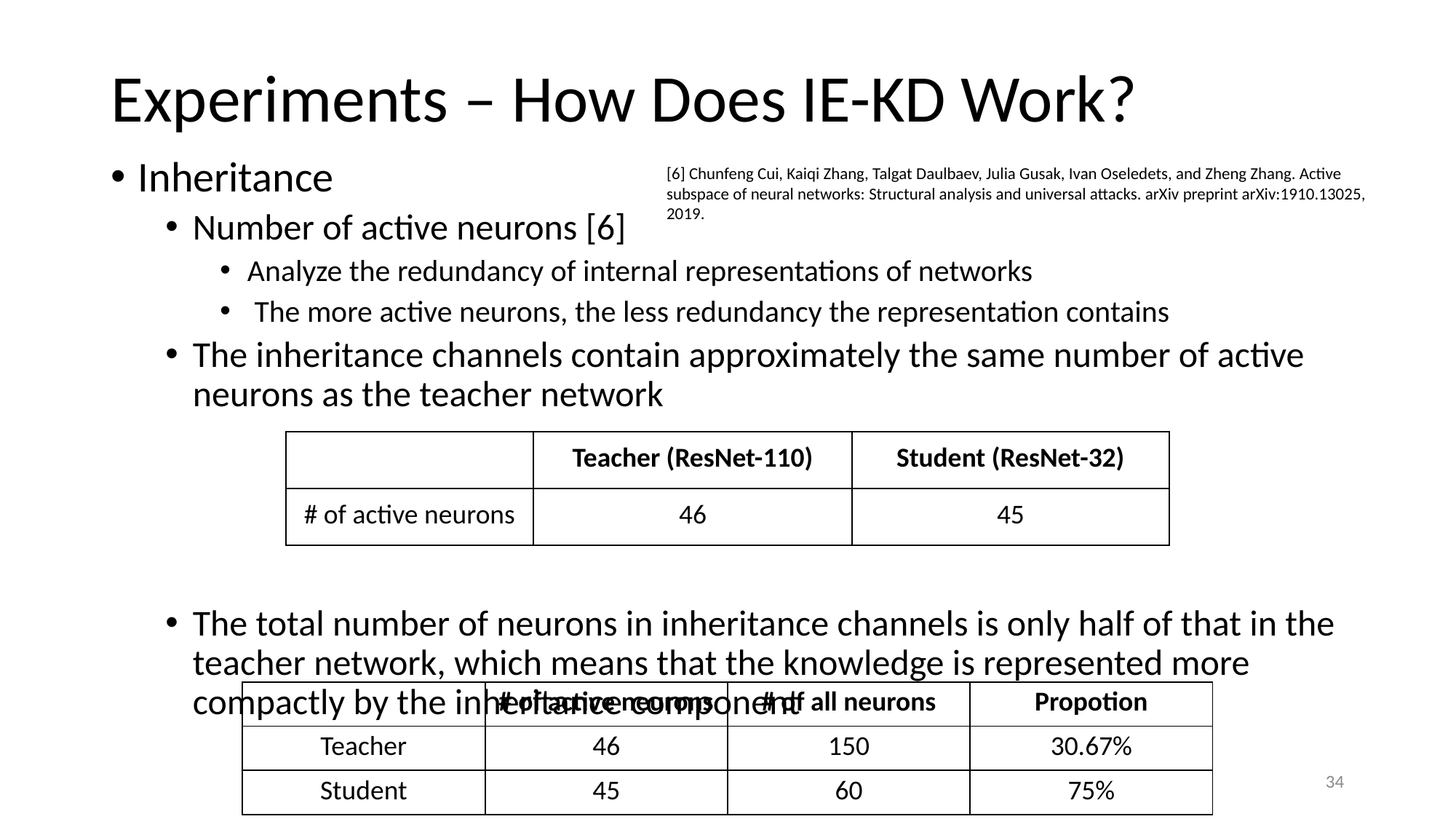

# Experiments – How Does IE-KD Work?
Inheritance
Number of active neurons [6]
Analyze the redundancy of internal representations of networks
 The more active neurons, the less redundancy the representation contains
The inheritance channels contain approximately the same number of active neurons as the teacher network

The total number of neurons in inheritance channels is only half of that in the teacher network, which means that the knowledge is represented more compactly by the inheritance component

[6] Chunfeng Cui, Kaiqi Zhang, Talgat Daulbaev, Julia Gusak, Ivan Oseledets, and Zheng Zhang. Active subspace of neural networks: Structural analysis and universal attacks. arXiv preprint arXiv:1910.13025, 2019.
|  | Teacher (ResNet-110) | Student (ResNet-32) |
| --- | --- | --- |
| # of active neurons | 46 | 45 |
|  | # of active neurons | # of all neurons | Propotion |
| --- | --- | --- | --- |
| Teacher | 46 | 150 | 30.67% |
| Student | 45 | 60 | 75% |
34